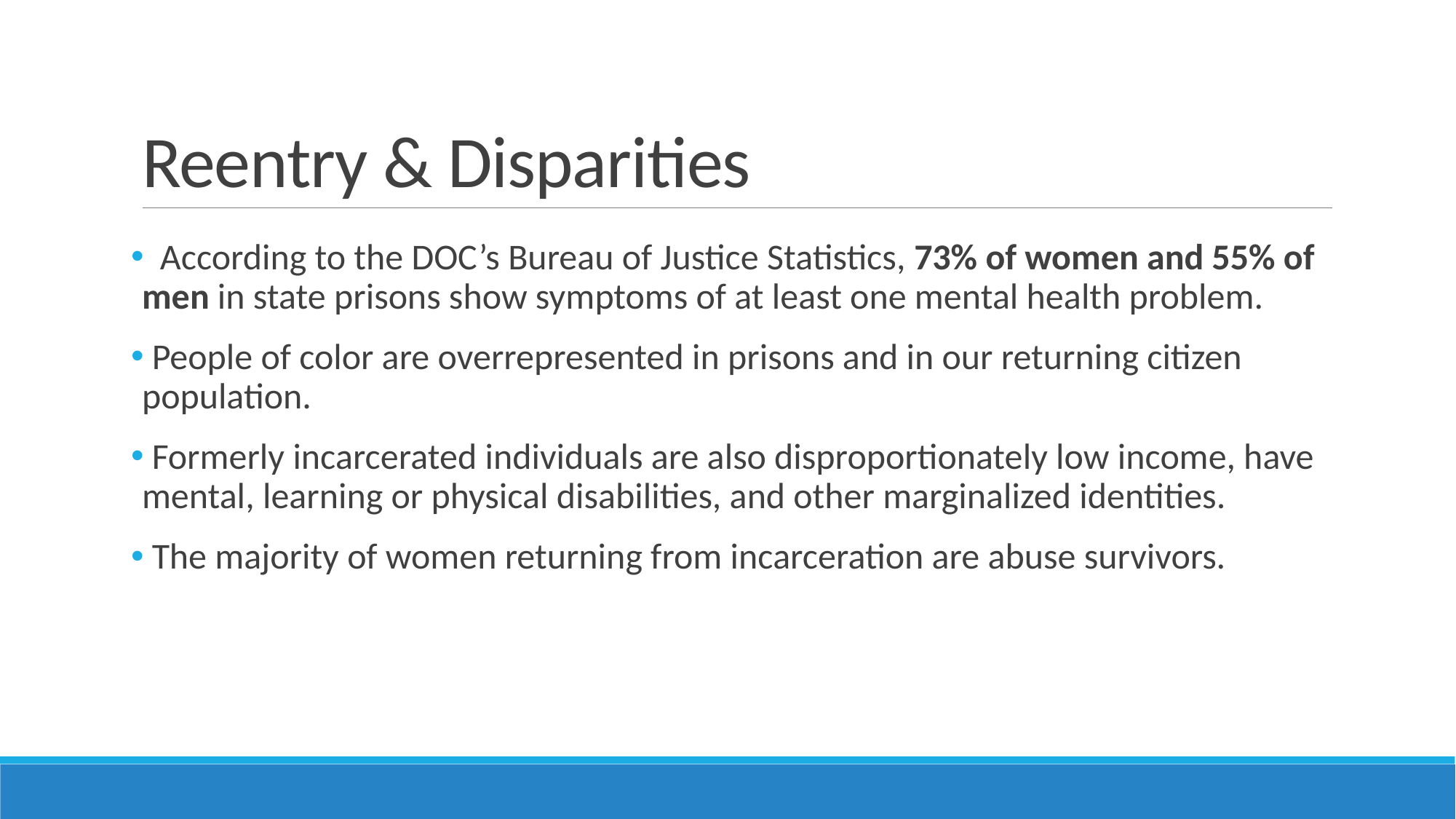

# Reentry & Disparities
  According to the DOC’s Bureau of Justice Statistics, 73% of women and 55% of men in state prisons show symptoms of at least one mental health problem.
 People of color are overrepresented in prisons and in our returning citizen population.
 Formerly incarcerated individuals are also disproportionately low income, have mental, learning or physical disabilities, and other marginalized identities.
 The majority of women returning from incarceration are abuse survivors.